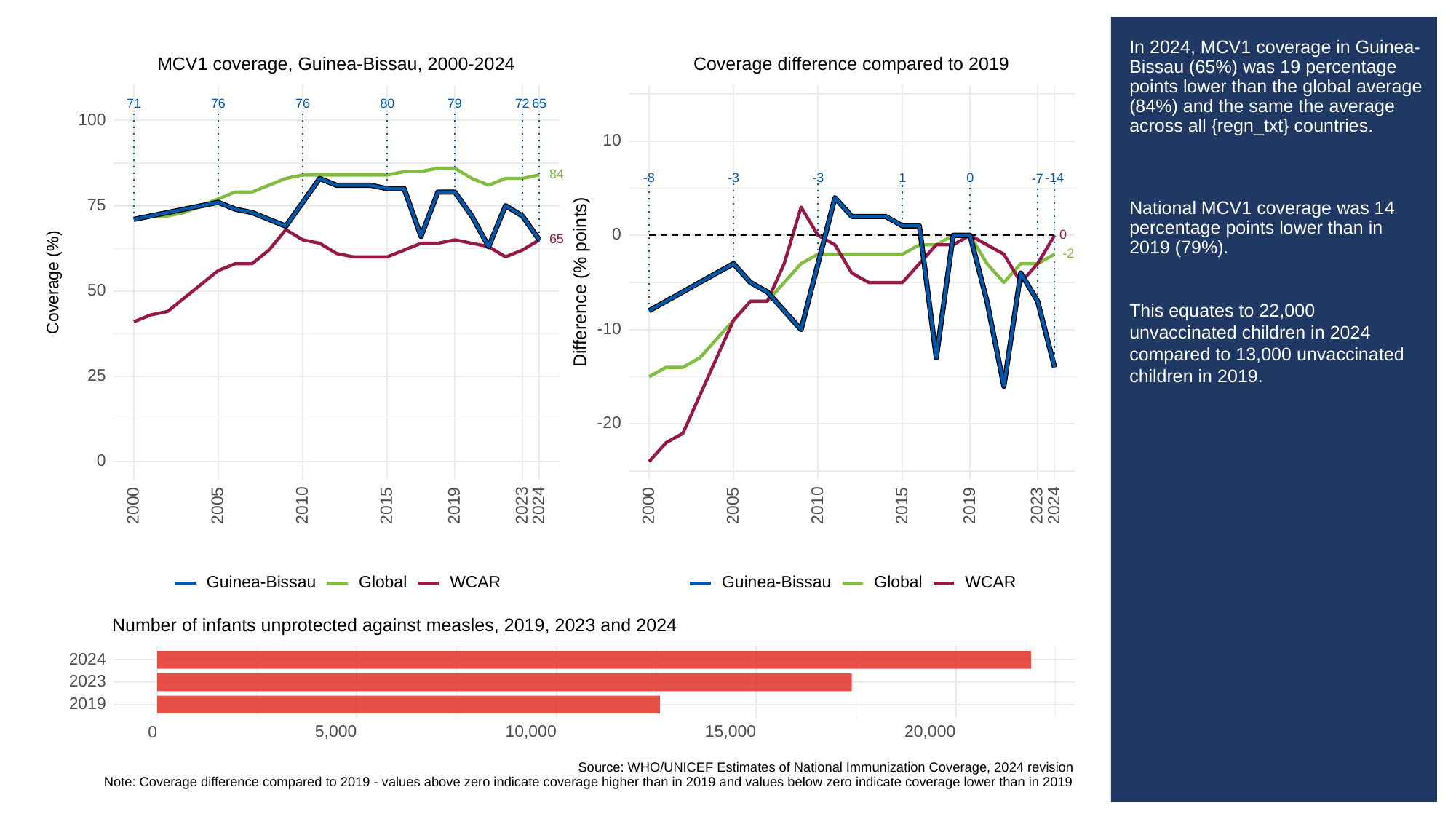

# In 2024, MCV1 coverage in Guinea-Bissau (65%) was 19 percentage points lower than the global average (84%) and the same the average across all {regn_txt} countries.

National MCV1 coverage was 14 percentage points lower than in 2019 (79%).

This equates to 22,000 unvaccinated children in 2024 compared to 13,000 unvaccinated children in 2019.

MCV1 coverage, Guinea-Bissau, 2000-2024
Coverage difference compared to 2019

76
76
80
79
65
71
72

100

10

84
-3
-3
-8
0
1
-14
-7

75

0

0
65

-2
Difference (% points)
Coverage (%)

50

-10

25

-20

0

2023
2023
2000
2005
2010
2015
2019
2024
2000
2005
2010
2015
2019
2024
Guinea-Bissau
Global
WCAR
Guinea-Bissau
Global
WCAR

Number of infants unprotected against measles, 2019, 2023 and 2024

2024

2023

2019

5,000
10,000
15,000
20,000
0
Source: WHO/UNICEF Estimates of National Immunization Coverage, 2024 revision
Note: Coverage difference compared to 2019 - values above zero indicate coverage higher than in 2019 and values below zero indicate coverage lower than in 2019